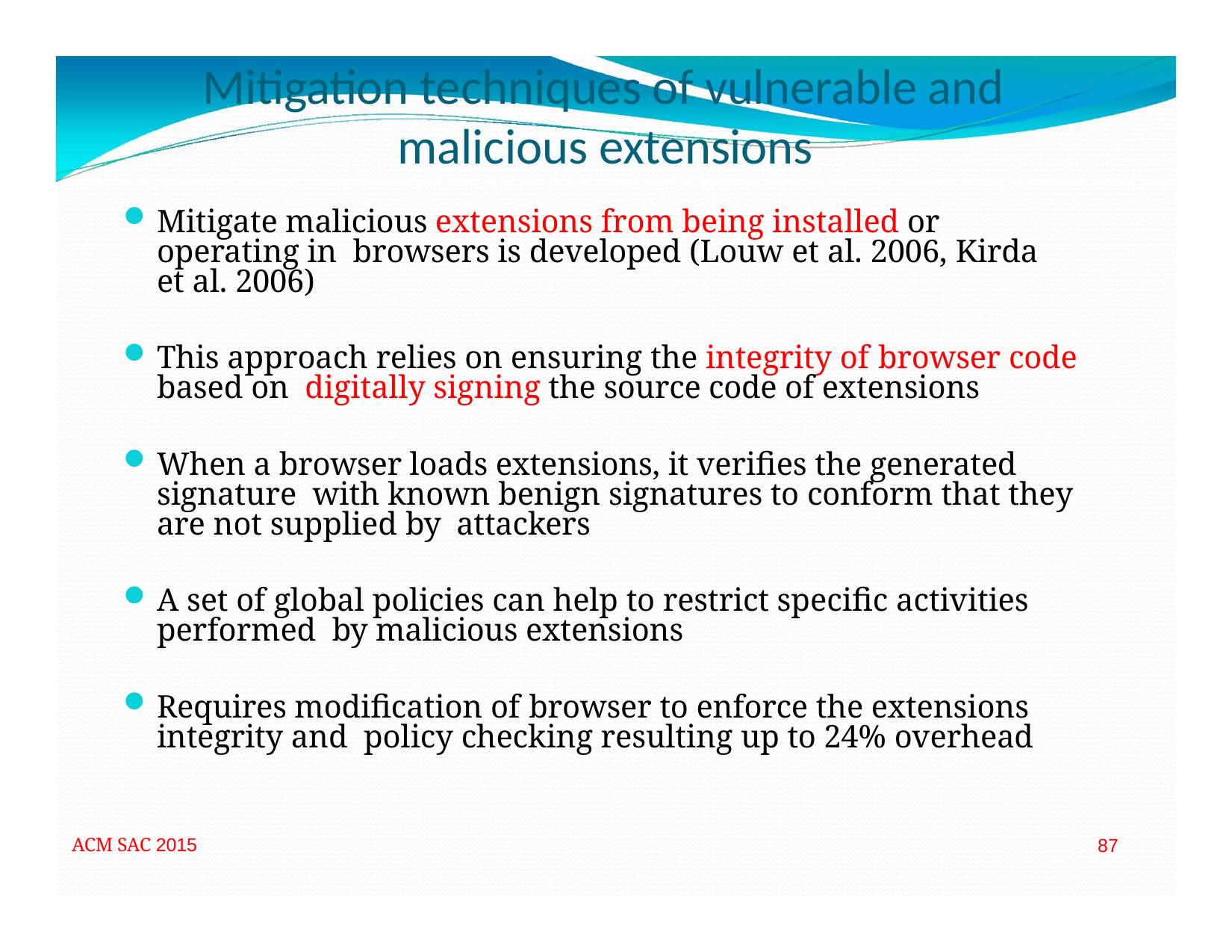

# Mitigation techniques of vulnerable and  malicious extensions

Mitigate malicious extensions from being installed or operating in  browsers is developed (Louw et al. 2006, Kirda et al. 2006)

This approach relies on ensuring the integrity of browser code based on  digitally signing the source code of extensions

When a browser loads extensions, it verifies the generated signature  with known benign signatures to conform that they are not supplied by  attackers

A set of global policies can help to restrict specific activities performed  by malicious extensions

Requires modification of browser to enforce the extensions integrity and  policy checking resulting up to 24% overhead
ACM SAC 2015
87